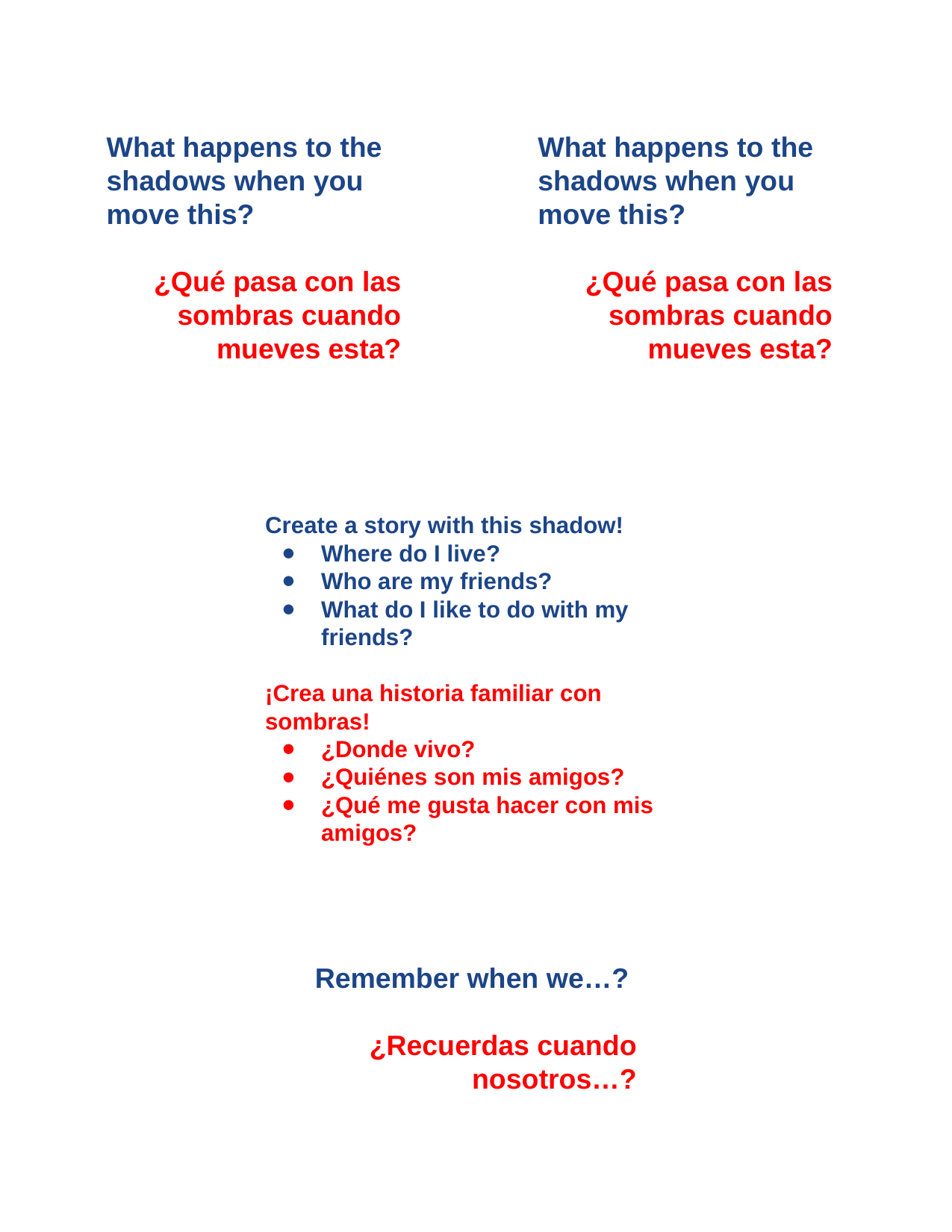

What happens to the shadows when you move this?

¿Qué pasa con las sombras cuando mueves esta?
What happens to the shadows when you move this?

¿Qué pasa con las sombras cuando mueves esta?
Create a story with this shadow!
Where do I live?
Who are my friends?
What do I like to do with my friends?

¡Crea una historia familiar con sombras!
¿Donde vivo?
¿Quiénes son mis amigos?
¿Qué me gusta hacer con mis amigos?
Remember when we…?

¿Recuerdas cuando nosotros…?